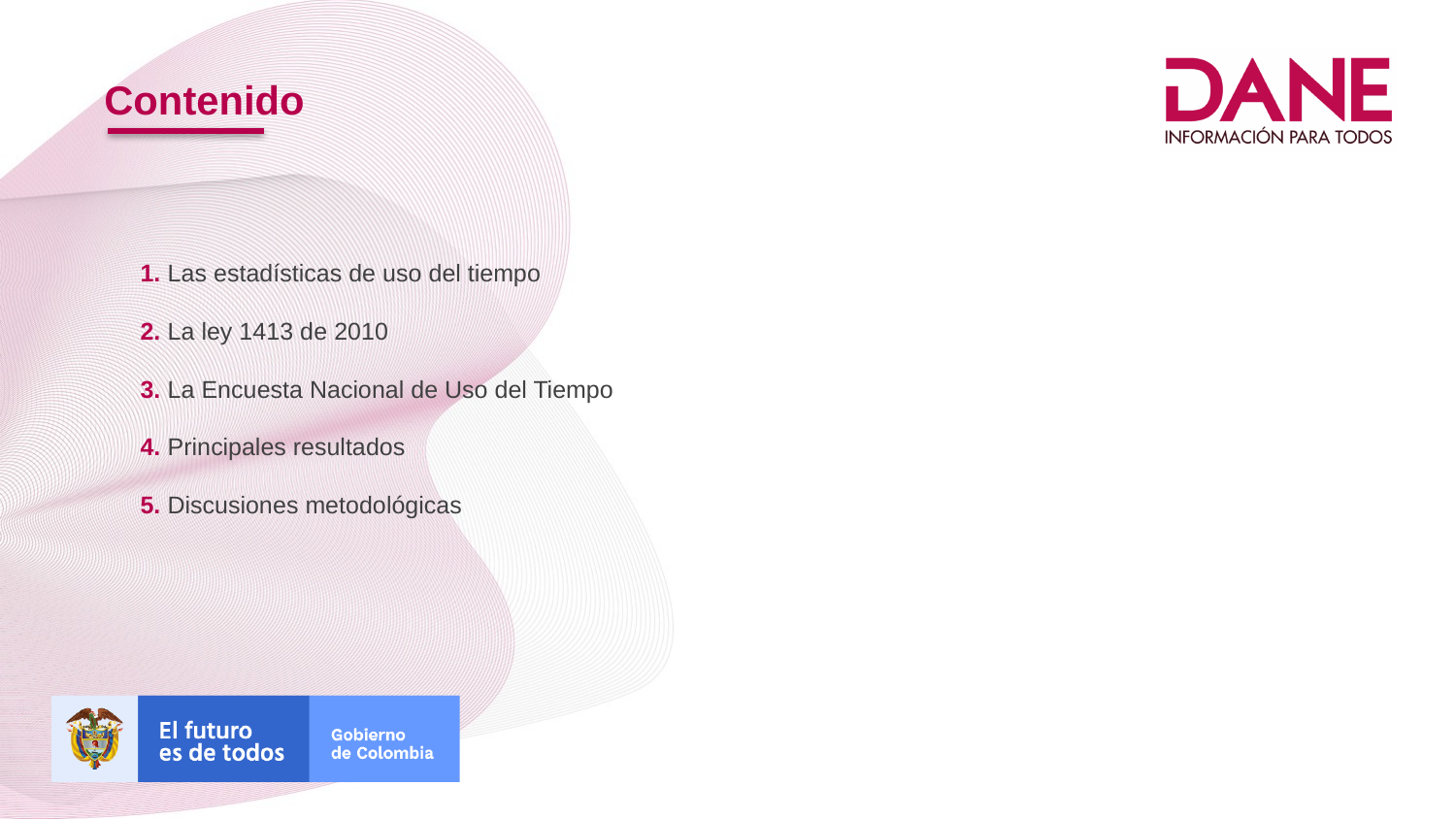

Contenido
1. Las estadísticas de uso del tiempo
2. La ley 1413 de 2010
3. La Encuesta Nacional de Uso del Tiempo
4. Principales resultados
5. Discusiones metodológicas